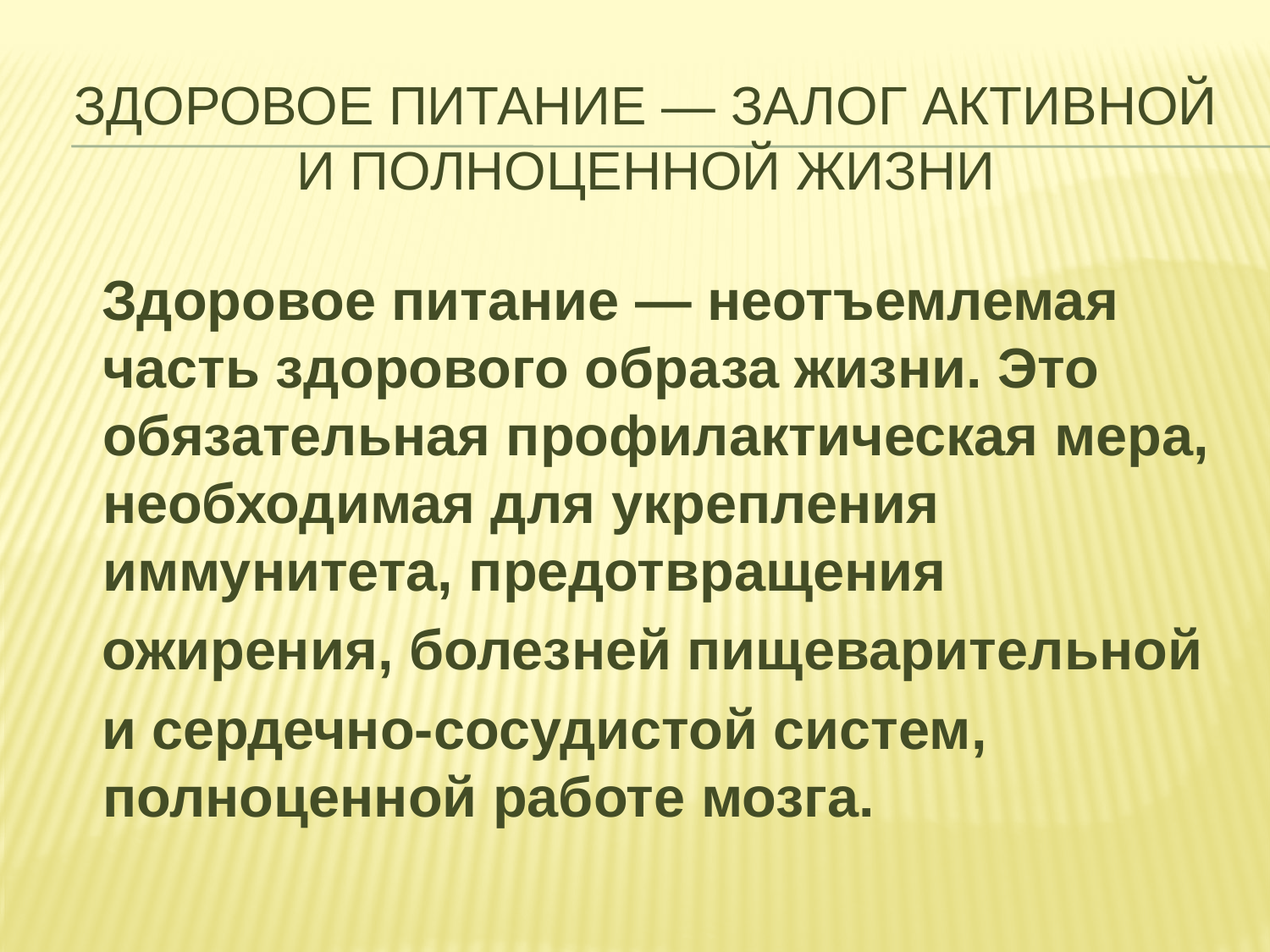

# Здоровое питание — залог активной и полноценной жизни
   Здоровое питание — неотъемлемая часть здорового образа жизни. Это обязательная профилактическая мера, необходимая для укрепления иммунитета, предотвращения
   ожирения, болезней пищеварительной
   и сердечно-сосудистой систем, полноценной работе мозга.